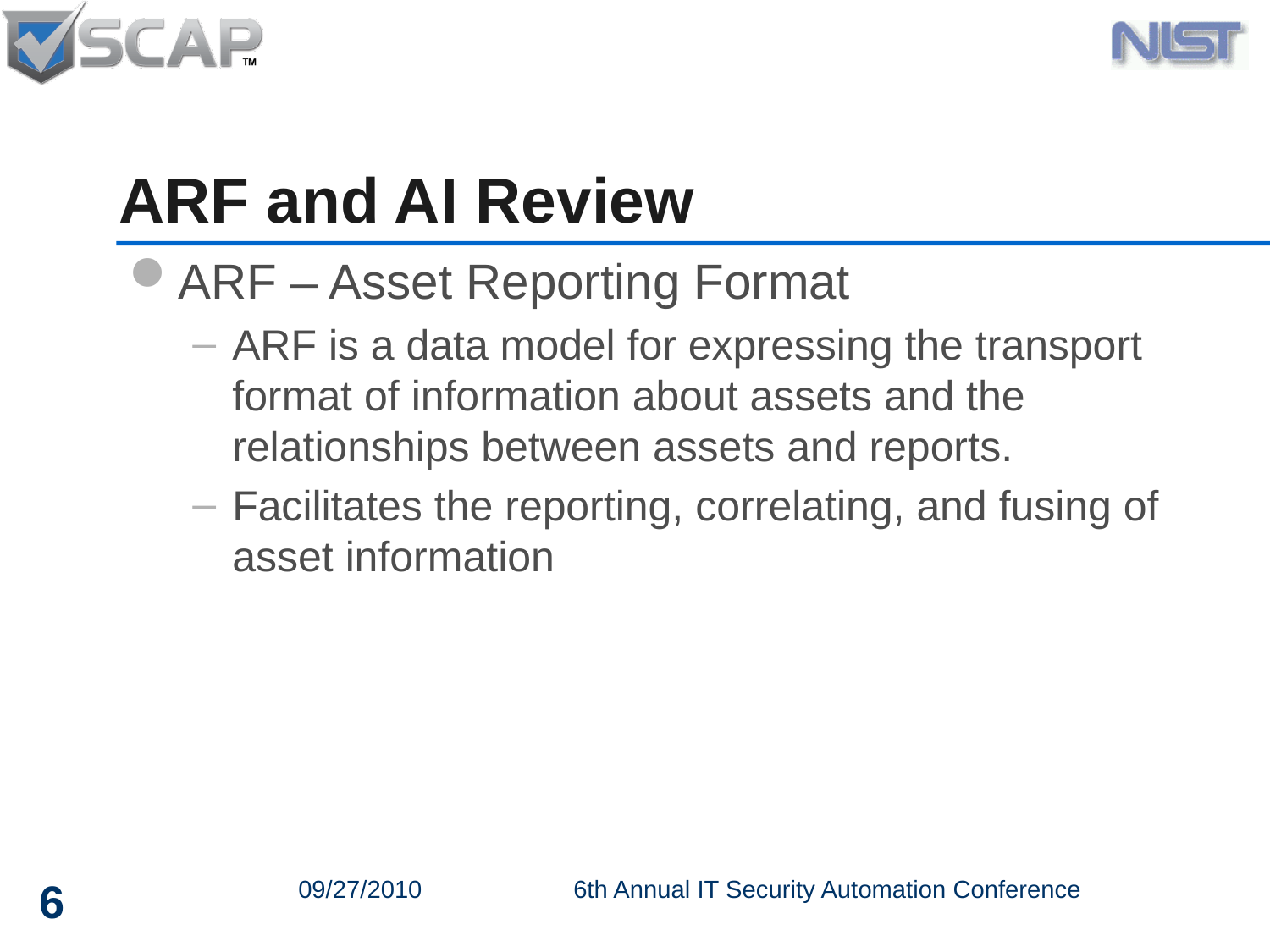

# ARF and AI Review
ARF – Asset Reporting Format
ARF is a data model for expressing the transport format of information about assets and the relationships between assets and reports.
Facilitates the reporting, correlating, and fusing of asset information
6
09/27/2010
6th Annual IT Security Automation Conference